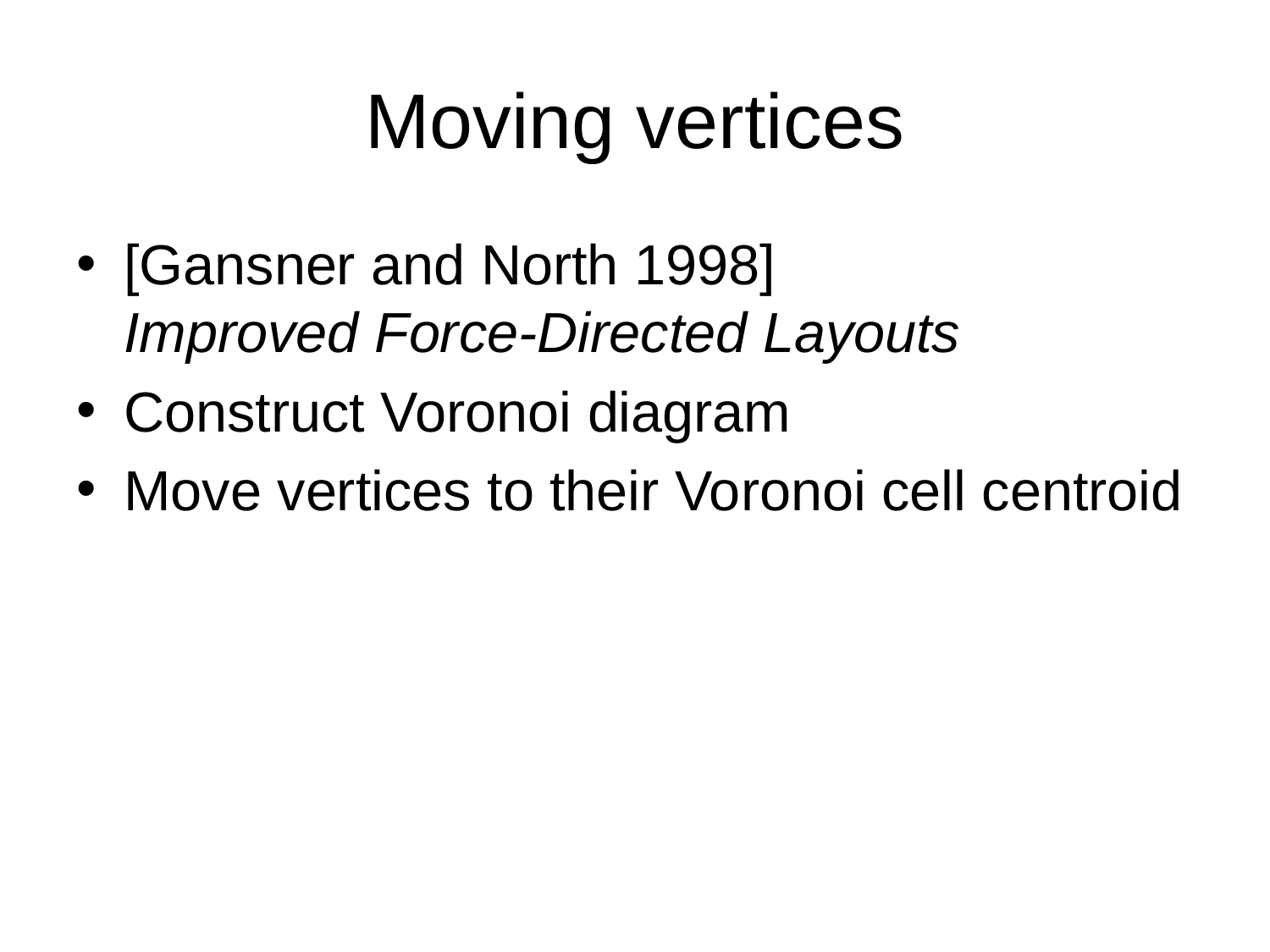

# Moving vertices
[Gansner and North 1998]
Improved Force-Directed Layouts
Construct Voronoi diagram
Move vertices to their Voronoi cell centroid